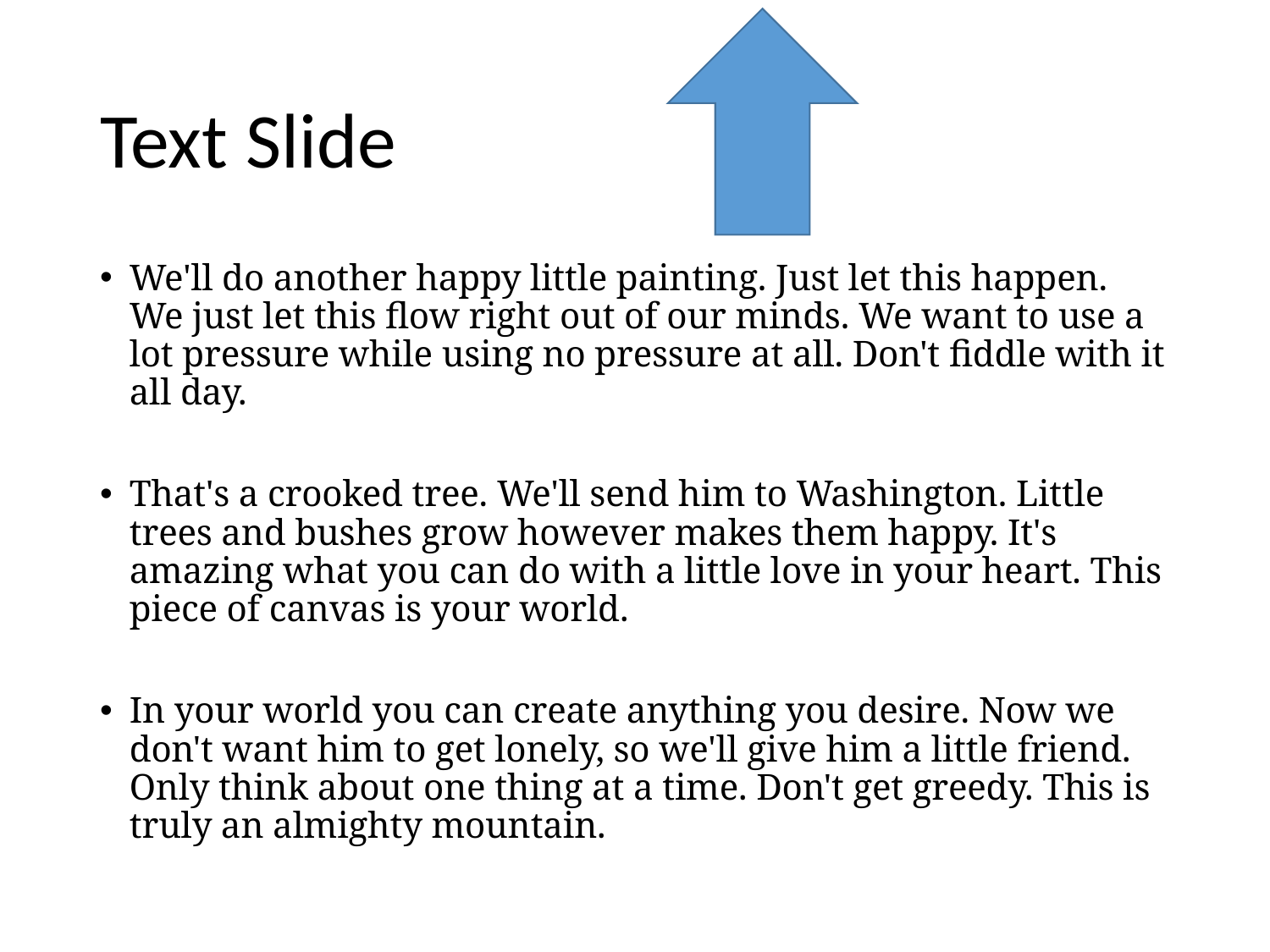

# Text Slide
We'll do another happy little painting. Just let this happen. We just let this flow right out of our minds. We want to use a lot pressure while using no pressure at all. Don't fiddle with it all day.

That's a crooked tree. We'll send him to Washington. Little trees and bushes grow however makes them happy. It's amazing what you can do with a little love in your heart. This piece of canvas is your world.

In your world you can create anything you desire. Now we don't want him to get lonely, so we'll give him a little friend. Only think about one thing at a time. Don't get greedy. This is truly an almighty mountain.